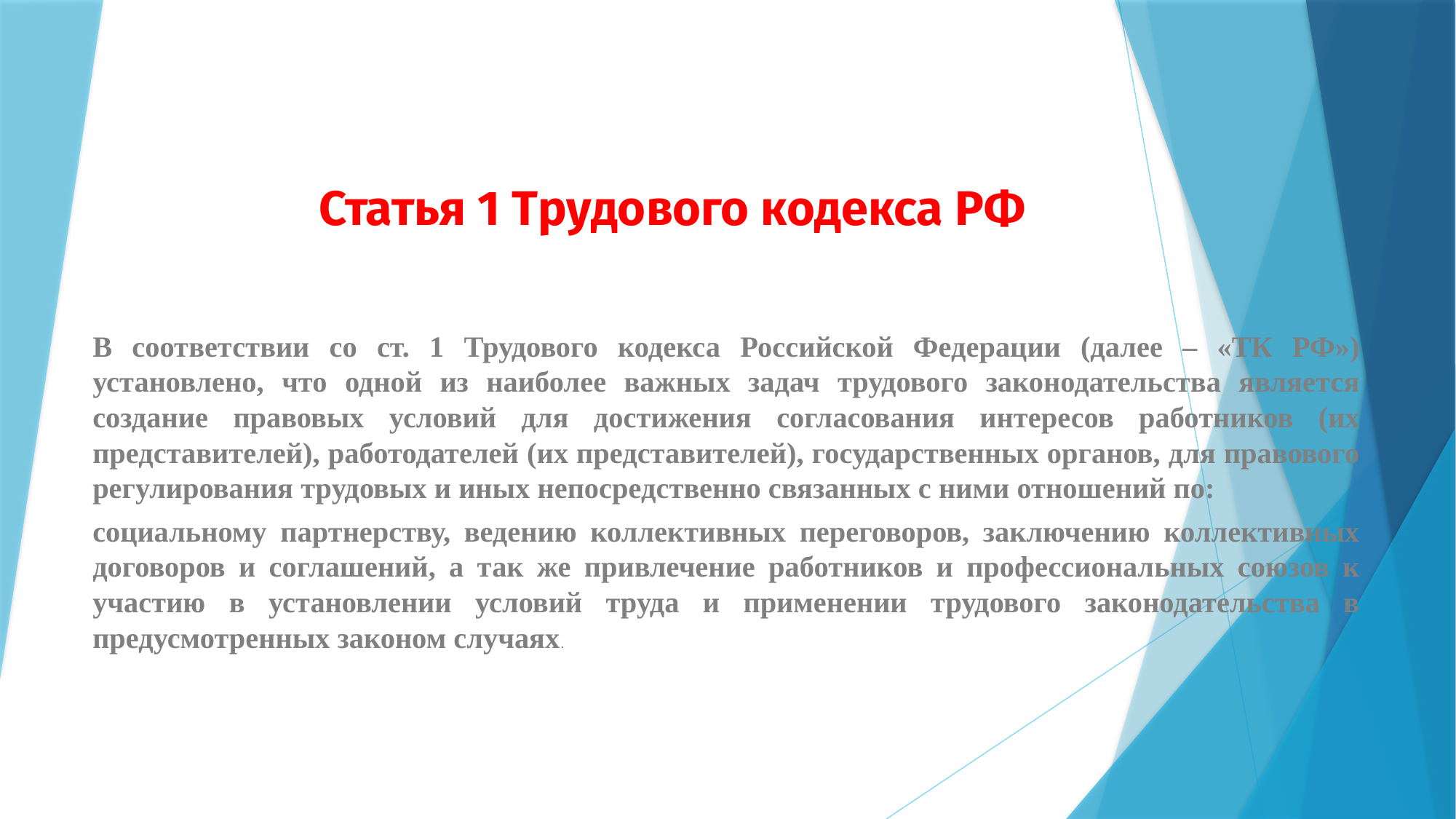

# Статья 1 Трудового кодекса РФ
В соответствии со ст. 1 Трудового кодекса Российской Федерации (далее – «ТК РФ») установлено, что одной из наиболее важных задач трудового законодательства является создание правовых условий для достижения согласования интересов работников (их представителей), работодателей (их представителей), государственных органов, для правового регулирования трудовых и иных непосредственно связанных с ними отношений по:
социальному партнерству, ведению коллективных переговоров, заключению коллективных договоров и соглашений, а так же привлечение работников и профессиональных союзов к участию в установлении условий труда и применении трудового законодательства в предусмотренных законом случаях.